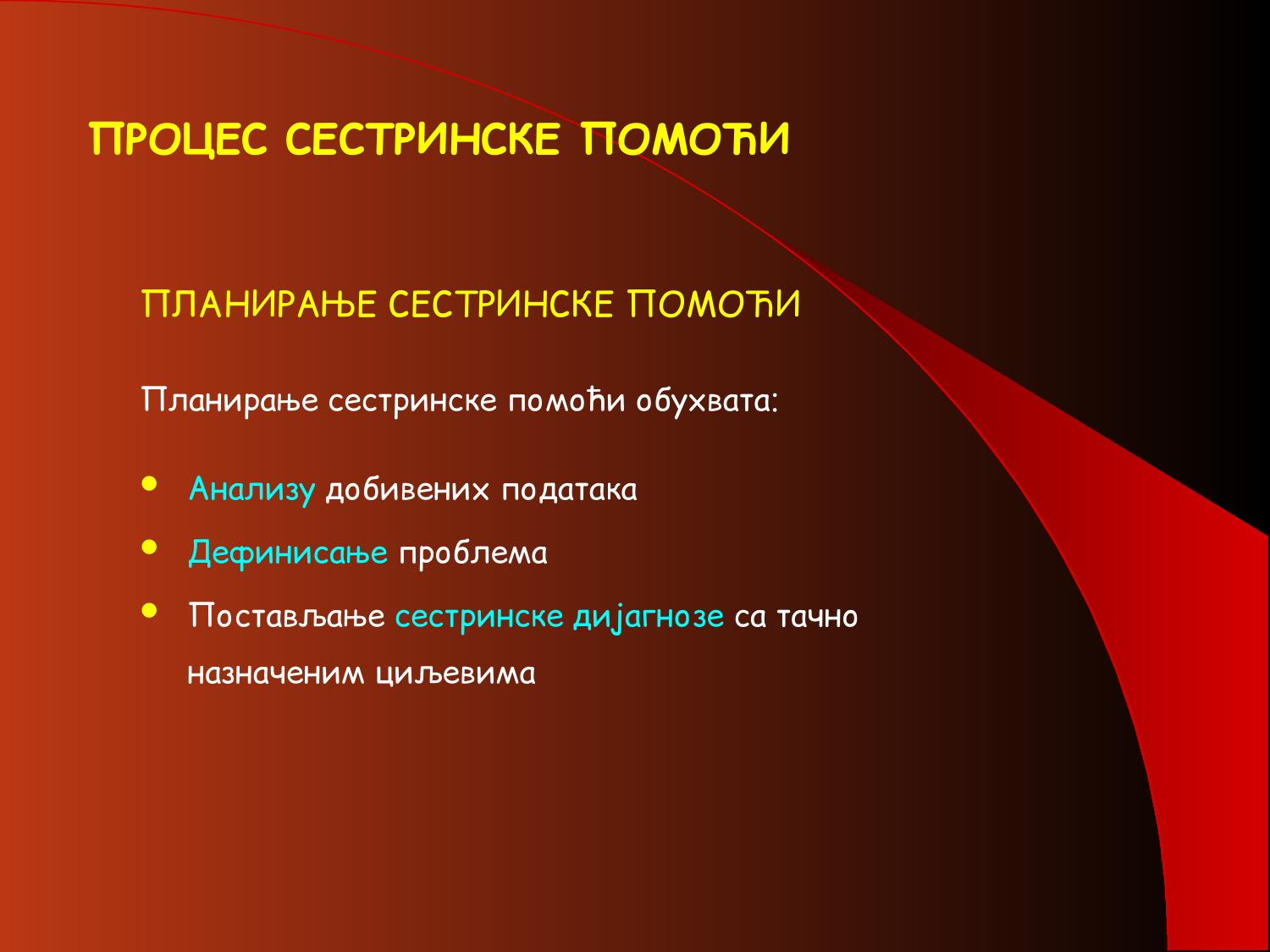

# ПРОЦЕС СЕСТРИНСКЕ ПОМОЋИ
ПЛАНИРАЊЕ СЕСТРИНСКЕ ПОМОЋИ

Планирање сестринске помоћи обухвата:

Анализу добивених података
Дефинисање проблема
Постављање сестринске дијагнозе са тачно назначеним циљевима